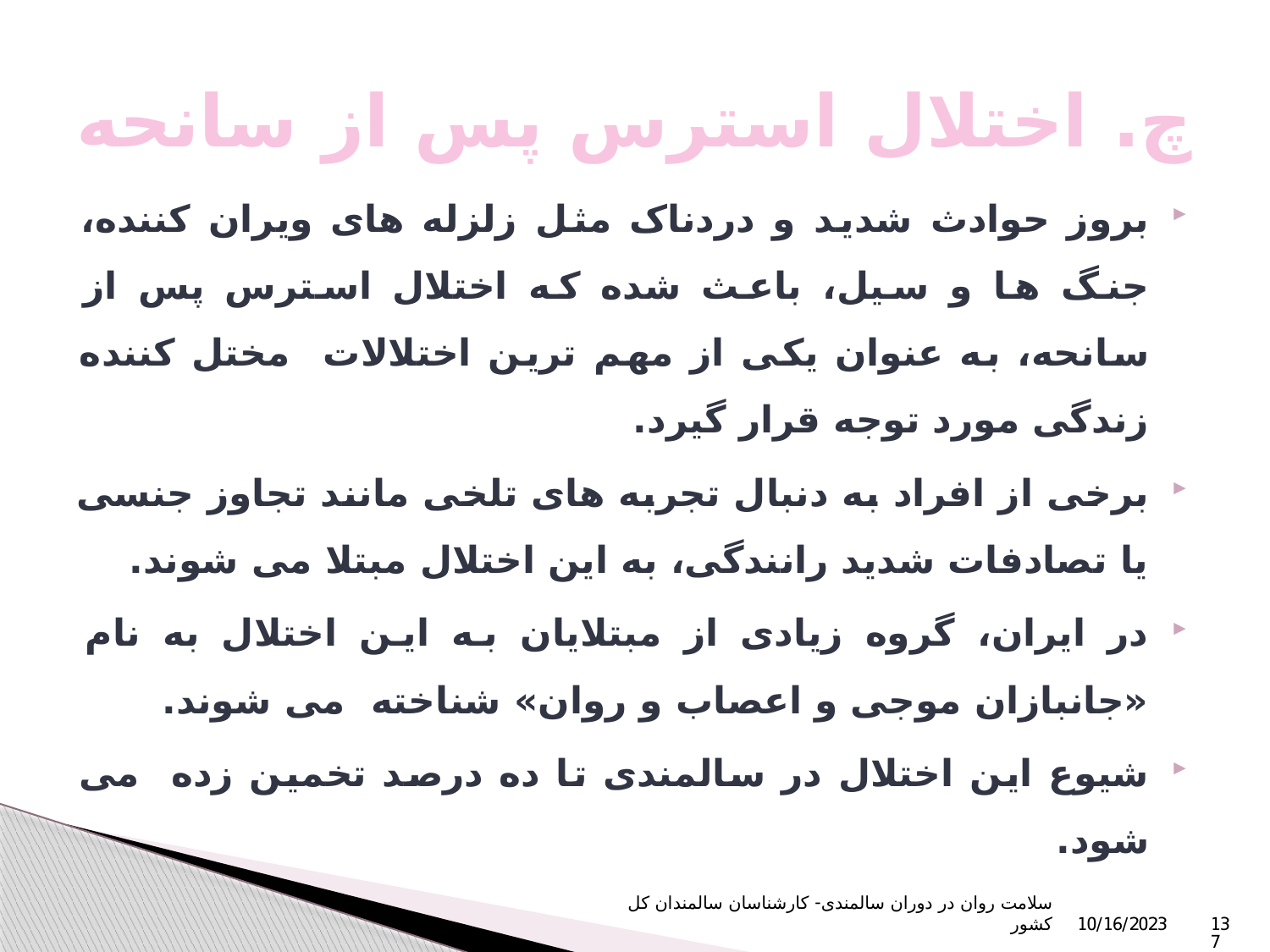

# چ. اختلال استرس پس از سانحه
بروز حوادث شدید و دردناک مثل زلزله های ویران کننده، جنگ ها و سیل، باعث شده که اختلال استرس پس از سانحه، به عنوان یکی از مهم ترین اختلالات  مختل کننده زندگی مورد توجه قرار گیرد.
برخی از افراد به دنبال تجربه های تلخی مانند تجاوز جنسی یا تصادفات شدید رانندگی، به این اختلال مبتلا می شوند.
در ایران، گروه زیادی از مبتلایان به این اختلال به نام «جانبازان موجی و اعصاب و روان» شناخته  می شوند.
شیوع این اختلال در سالمندی تا ده درصد تخمین زده  می شود.

سلامت روان در دوران سالمندی- کارشناسان سالمندان کل کشور
10/16/2023
137